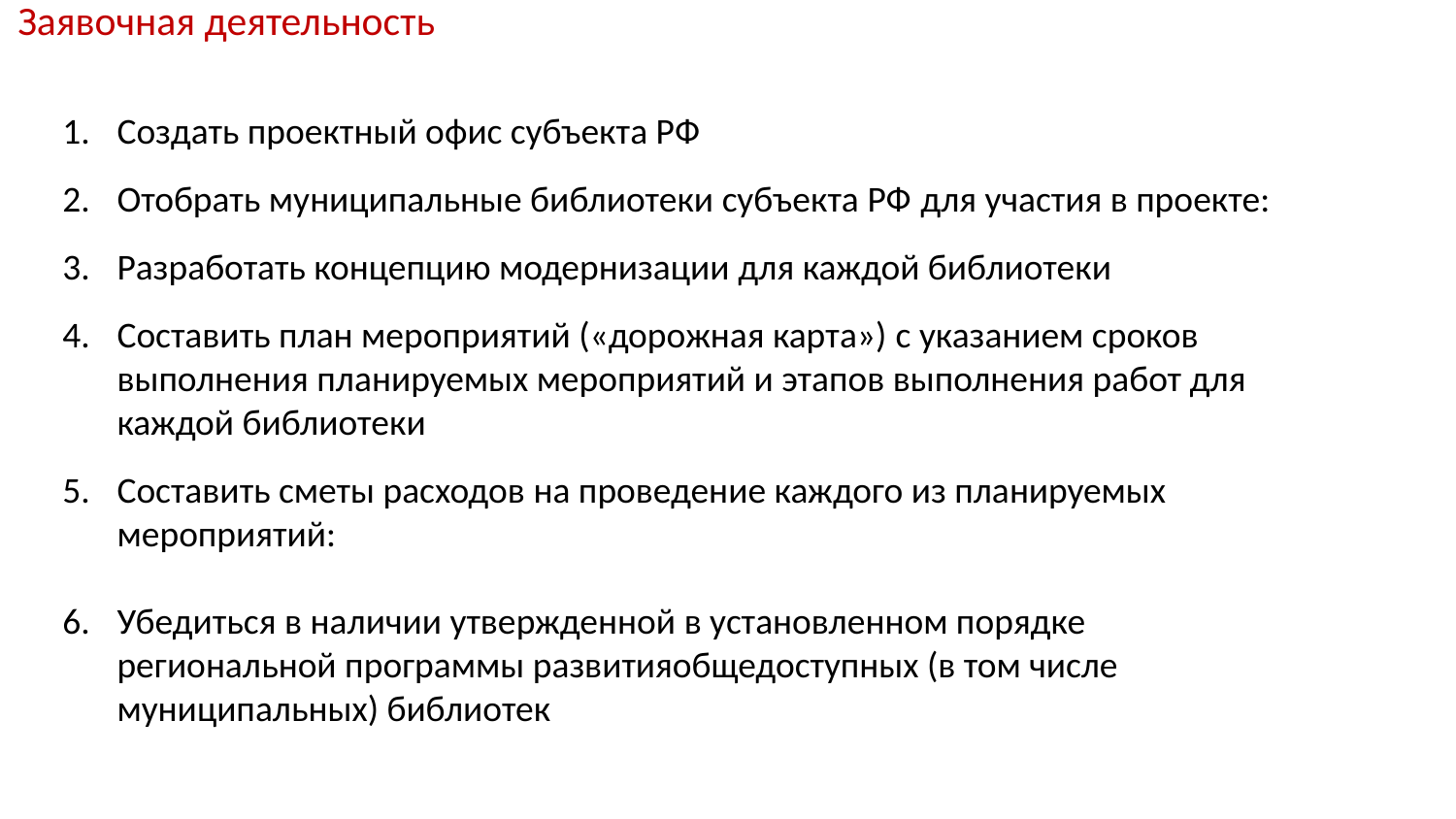

Заявочная деятельность
Создать проектный офис субъекта РФ
Отобрать муниципальные библиотеки субъекта РФ для участия в проекте:
Разработать концепцию модернизации для каждой библиотеки
Составить план мероприятий («дорожная карта») с указанием сроков выполнения планируемых мероприятий и этапов выполнения работ для каждой библиотеки
Составить сметы расходов на проведение каждого из планируемых мероприятий:
Убедиться в наличии утвержденной в установленном порядке региональной программы развитияобщедоступных (в том числе муниципальных) библиотек

обслуживания